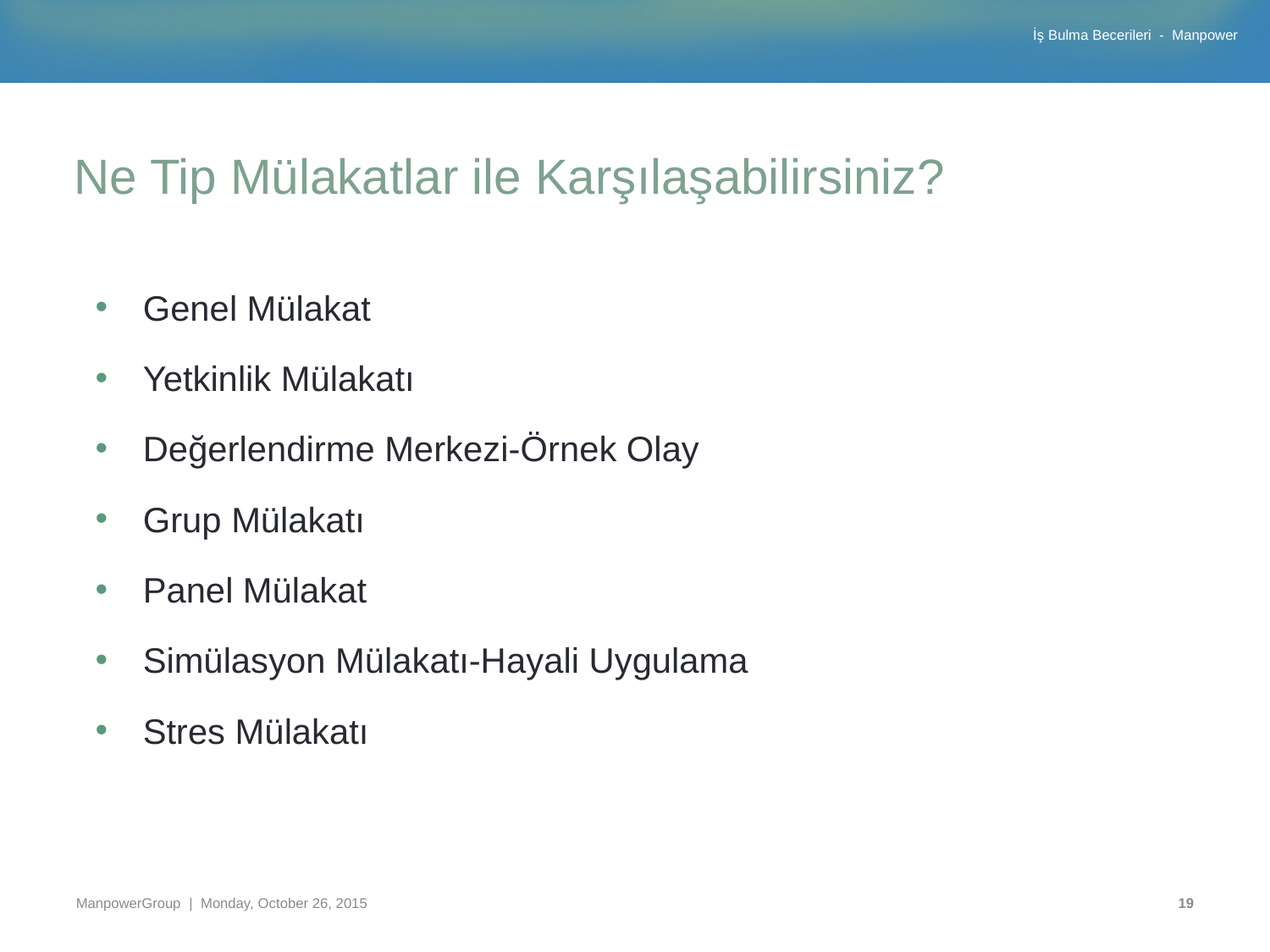

Ne Tip Mülakatlar ile Karşılaşabilirsiniz?
Genel Mülakat
Yetkinlik Mülakatı
Değerlendirme Merkezi-Örnek Olay
Grup Mülakatı
Panel Mülakat
Simülasyon Mülakatı-Hayali Uygulama
Stres Mülakatı